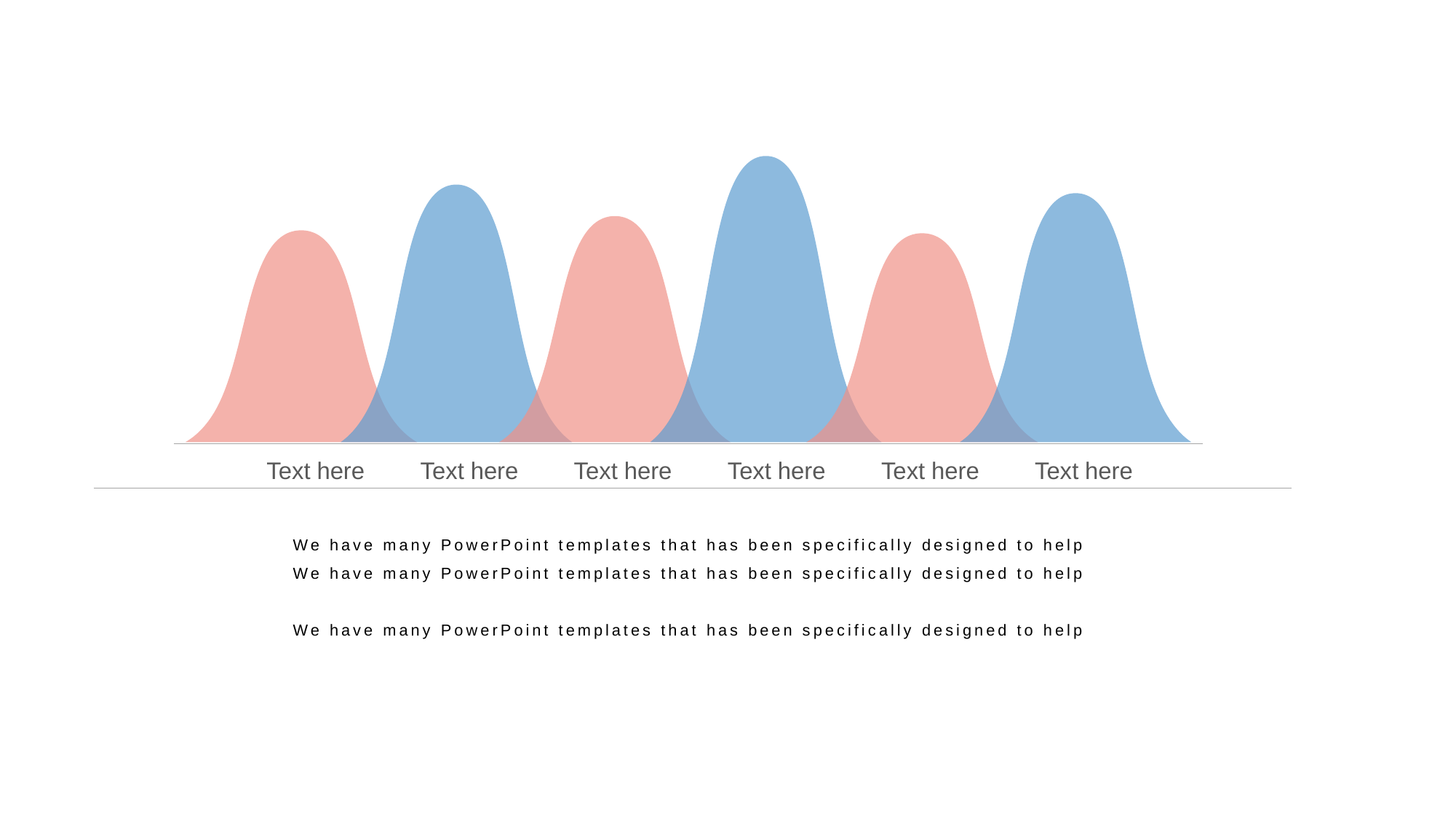

Text here
Text here
Text here
Text here
Text here
Text here
We have many PowerPoint templates that has been specifically designed to help
We have many PowerPoint templates that has been specifically designed to help

We have many PowerPoint templates that has been specifically designed to help